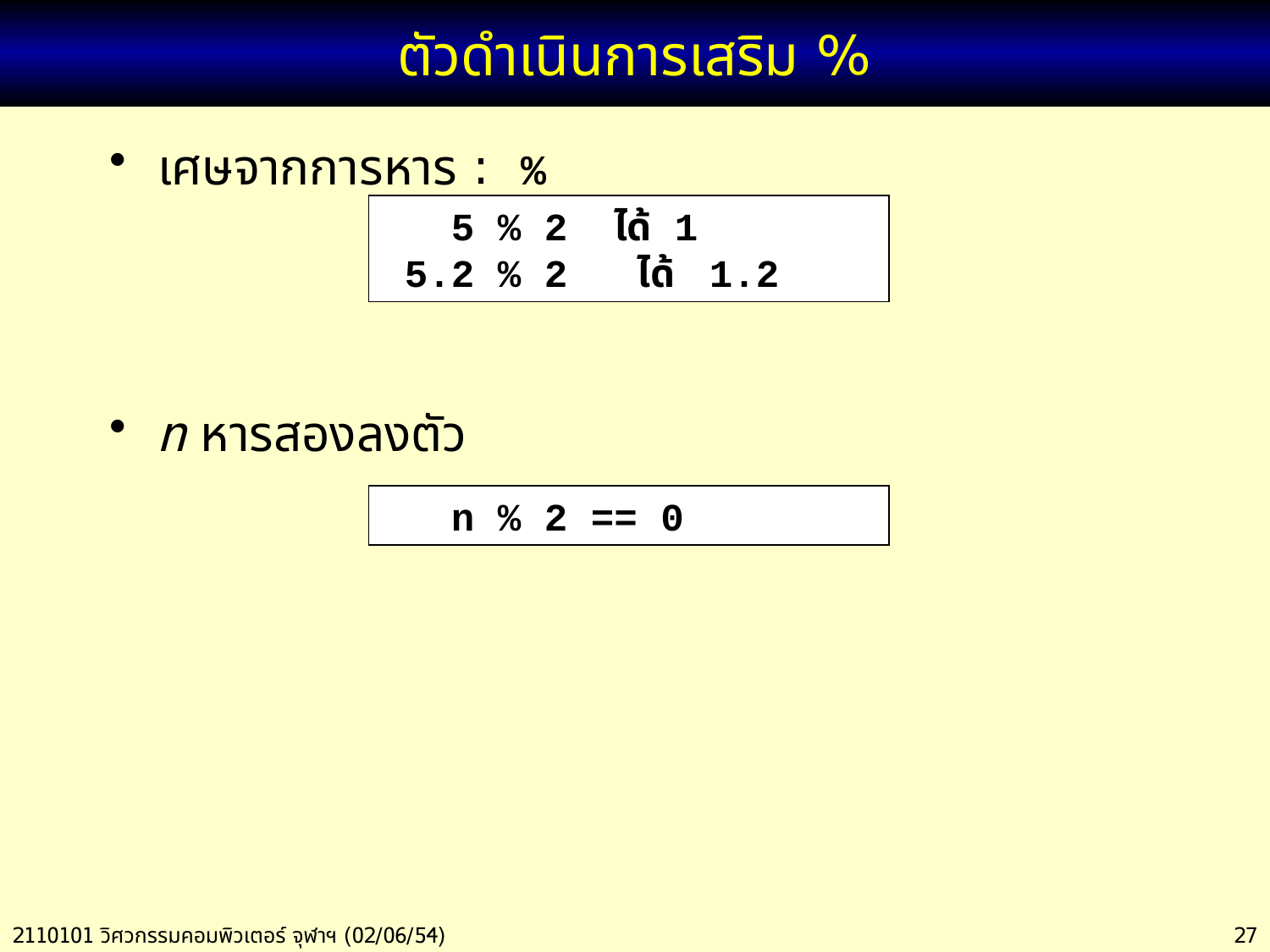

# ตัวดำเนินการเสริม %
เศษจากการหาร :  %

n หารสองลงตัว

   5 % 2  ได้  1
 5.2 % 2   ได้   1.2
   n % 2 == 0